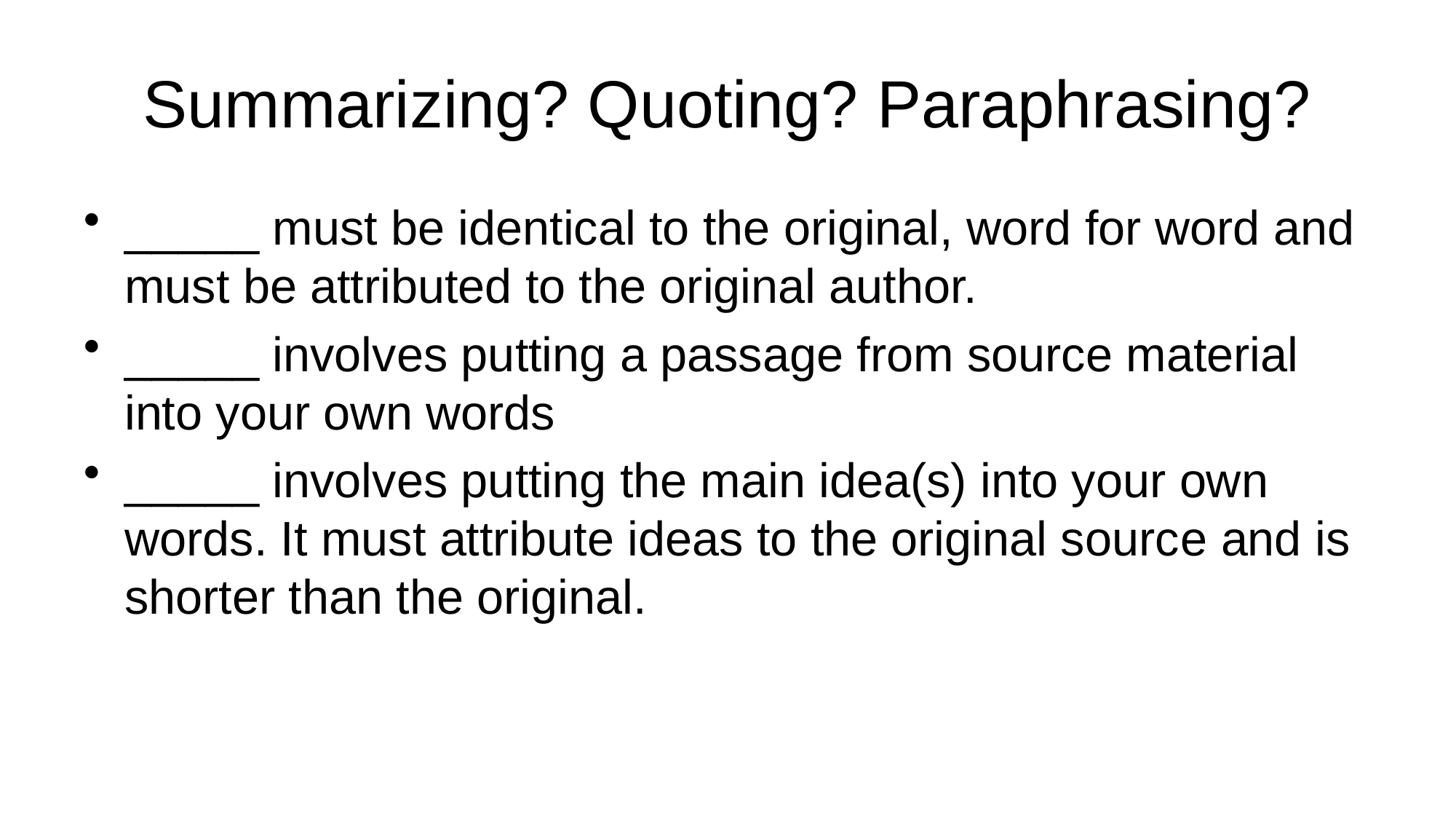

# Summarizing? Quoting? Paraphrasing?
_____ must be identical to the original, word for word and must be attributed to the original author.
_____ involves putting a passage from source material into your own words
_____ involves putting the main idea(s) into your own words. It must attribute ideas to the original source and is shorter than the original.